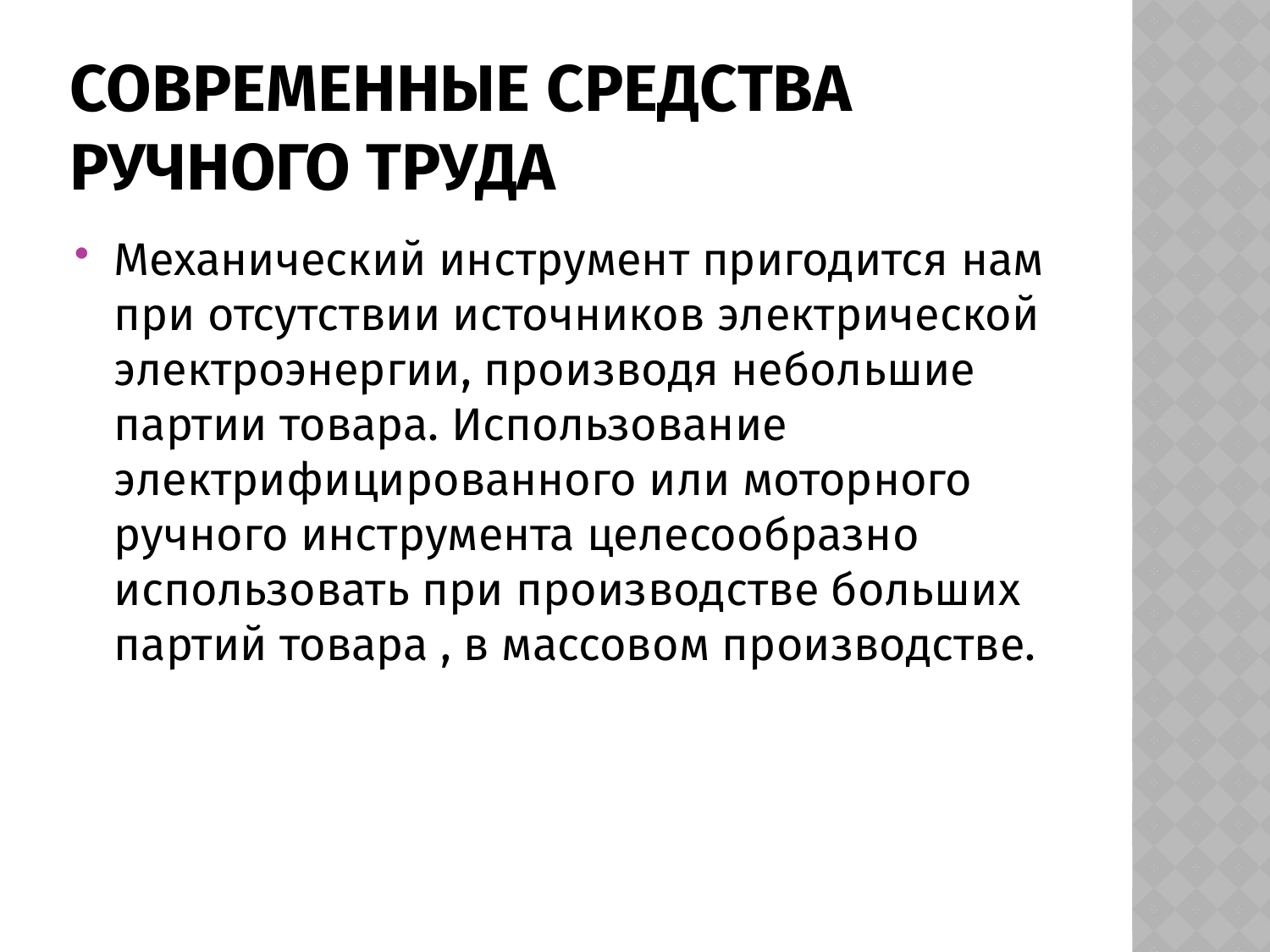

# Современные средства ручного труда
Механический инструмент пригодится нам при отсутствии источников электрической электроэнергии, производя небольшие партии товара. Использование электрифицированного или моторного ручного инструмента целесообразно использовать при производстве больших партий товара , в массовом производстве.